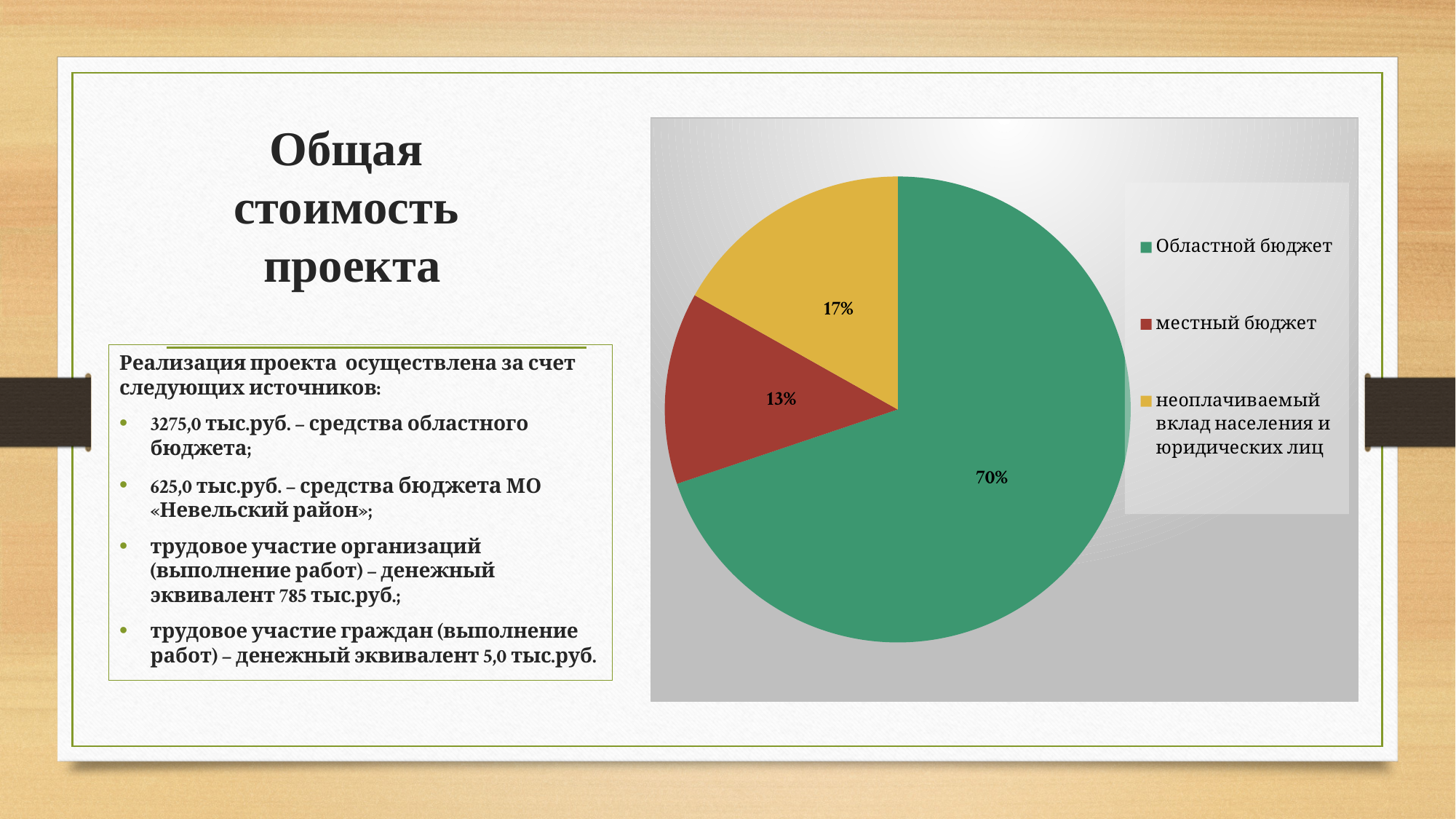

# Общая стоимость проекта

### Chart

| Category | Продажи |
|---|---|
| Областной бюджет | 3275.0 |
| местный бюджет | 625.0 |
| неоплачиваемый вклад населения и юридических лиц | 790.0 |
Реализация проекта  осуществлена за счет следующих источников:
3275,0 тыс.руб. – средства областного бюджета;
625,0 тыс.руб. – средства бюджета МО «Невельский район»;
трудовое участие организаций (выполнение работ) – денежный эквивалент 785 тыс.руб.;
трудовое участие граждан (выполнение работ) – денежный эквивалент 5,0 тыс.руб.